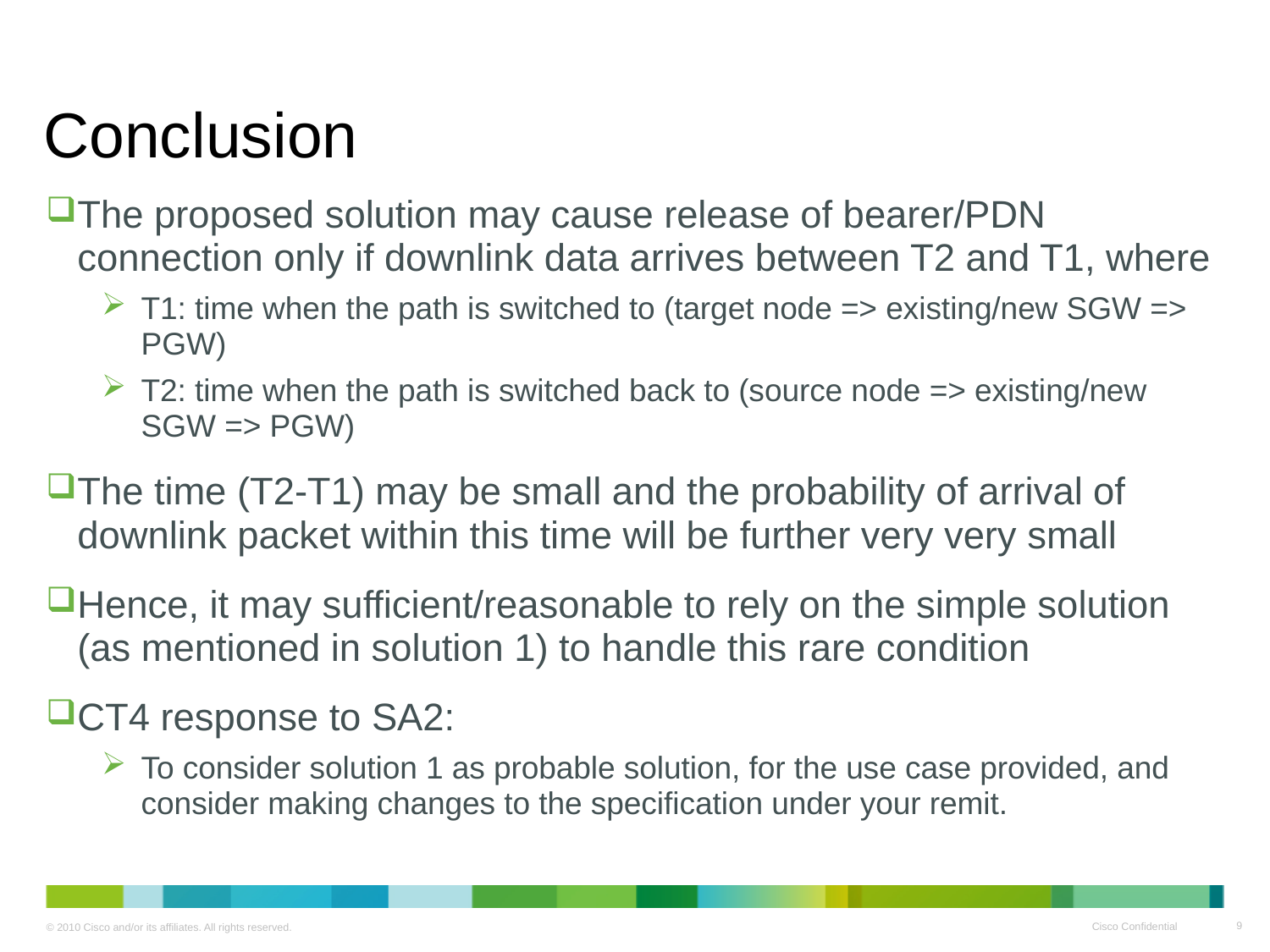

# Conclusion
The proposed solution may cause release of bearer/PDN connection only if downlink data arrives between T2 and T1, where
T1: time when the path is switched to (target node => existing/new SGW => PGW)
T2: time when the path is switched back to (source node => existing/new SGW => PGW)
The time (T2-T1) may be small and the probability of arrival of downlink packet within this time will be further very very small
Hence, it may sufficient/reasonable to rely on the simple solution (as mentioned in solution 1) to handle this rare condition
CT4 response to SA2:
To consider solution 1 as probable solution, for the use case provided, and consider making changes to the specification under your remit.